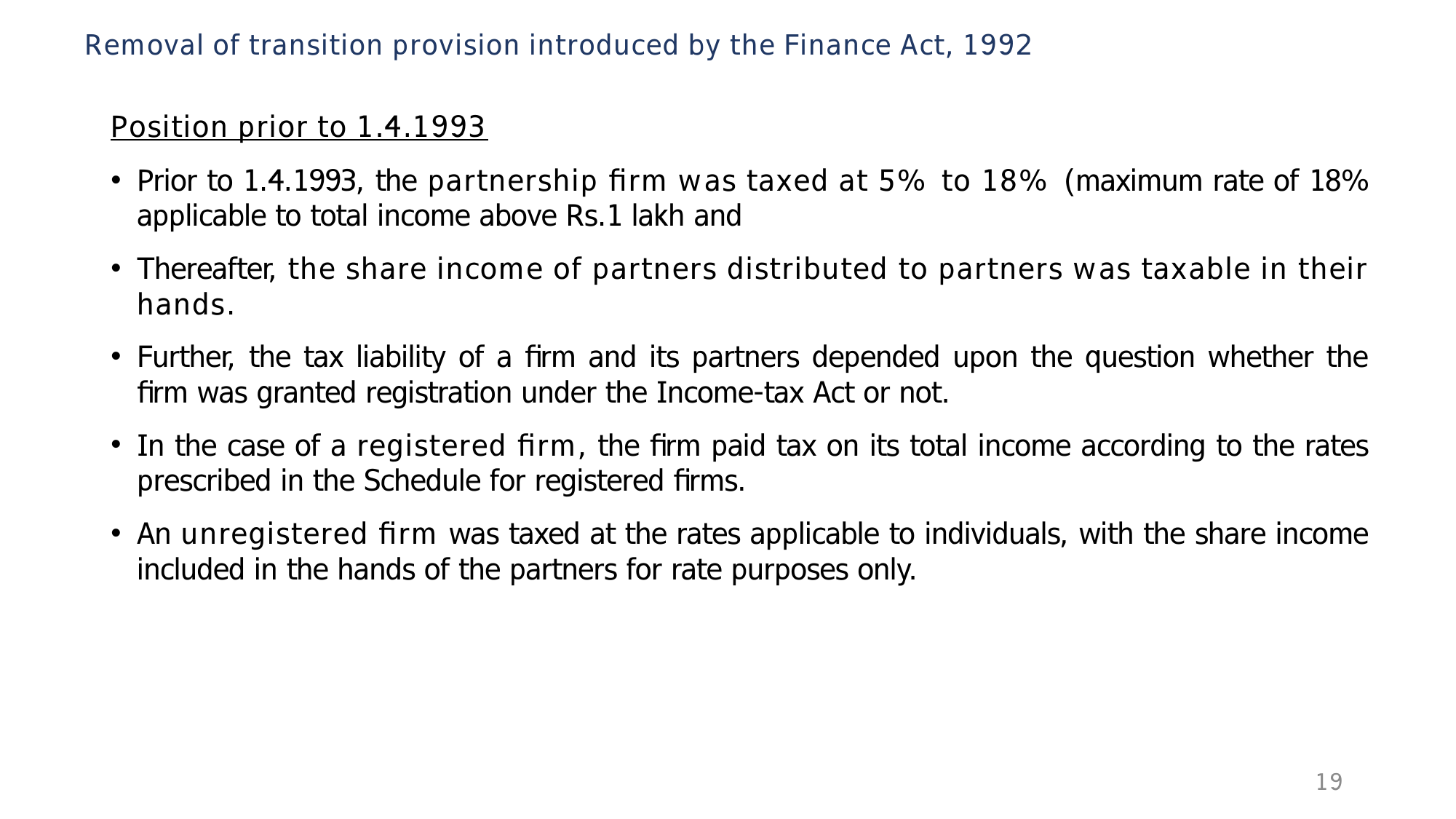

# Removal of transition provision introduced by the Finance Act, 1992
Position prior to 1.4.1993
Prior to 1.4.1993, the partnership firm was taxed at 5% to 18% (maximum rate of 18% applicable to total income above Rs.1 lakh and
Thereafter, the share income of partners distributed to partners was taxable in their hands.
Further, the tax liability of a firm and its partners depended upon the question whether the firm was granted registration under the Income-tax Act or not.
In the case of a registered firm, the firm paid tax on its total income according to the rates prescribed in the Schedule for registered firms.
An unregistered firm was taxed at the rates applicable to individuals, with the share income included in the hands of the partners for rate purposes only.

19